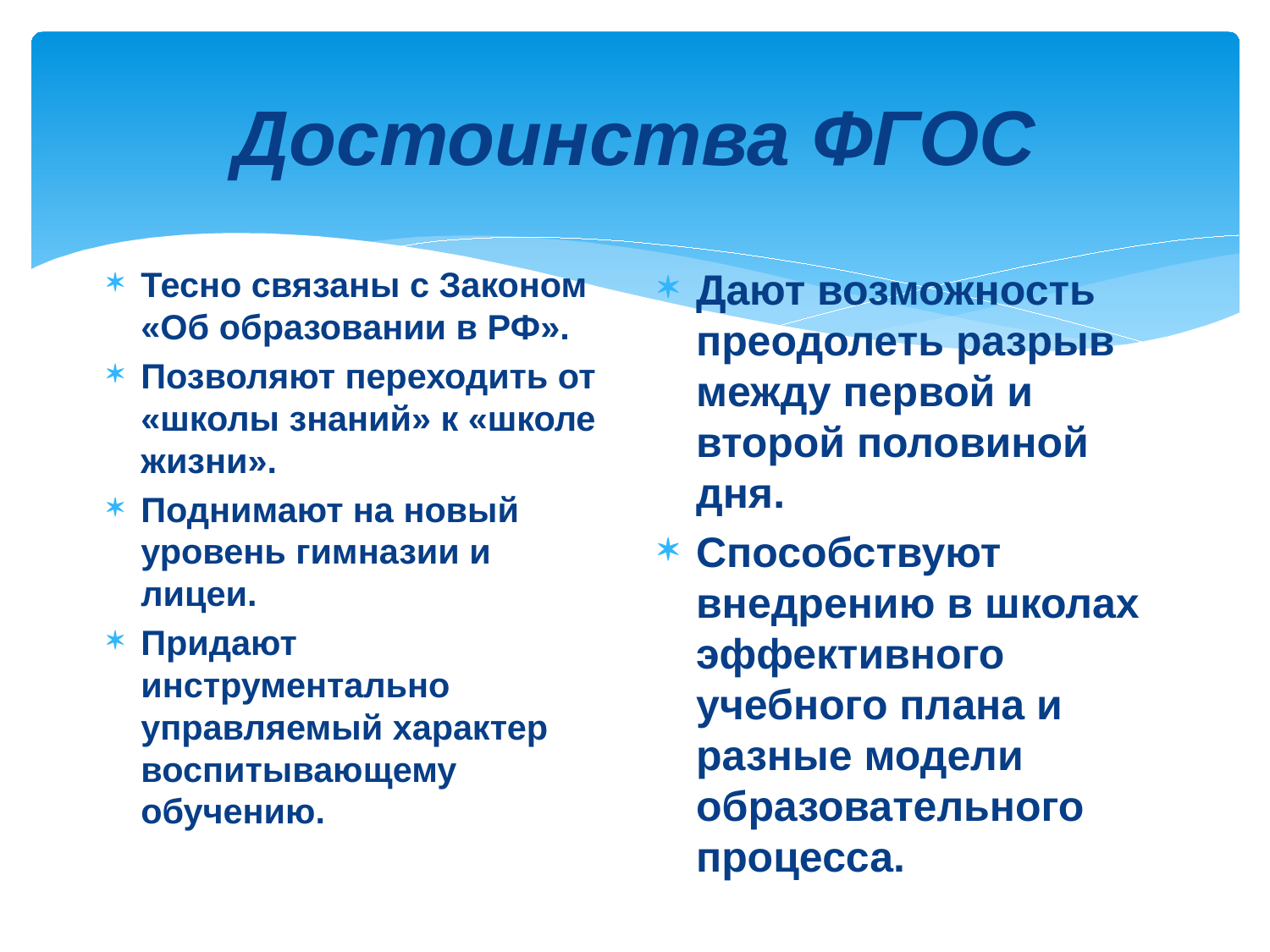

# Достоинства ФГОС
Тесно связаны с Законом «Об образовании в РФ».
Позволяют переходить от «школы знаний» к «школе жизни».
Поднимают на новый уровень гимназии и лицеи.
Придают инструментально управляемый характер воспитывающему обучению.
Дают возможность преодолеть разрыв между первой и второй половиной дня.
Способствуют внедрению в школах эффективного учебного плана и разные модели образовательного процесса.